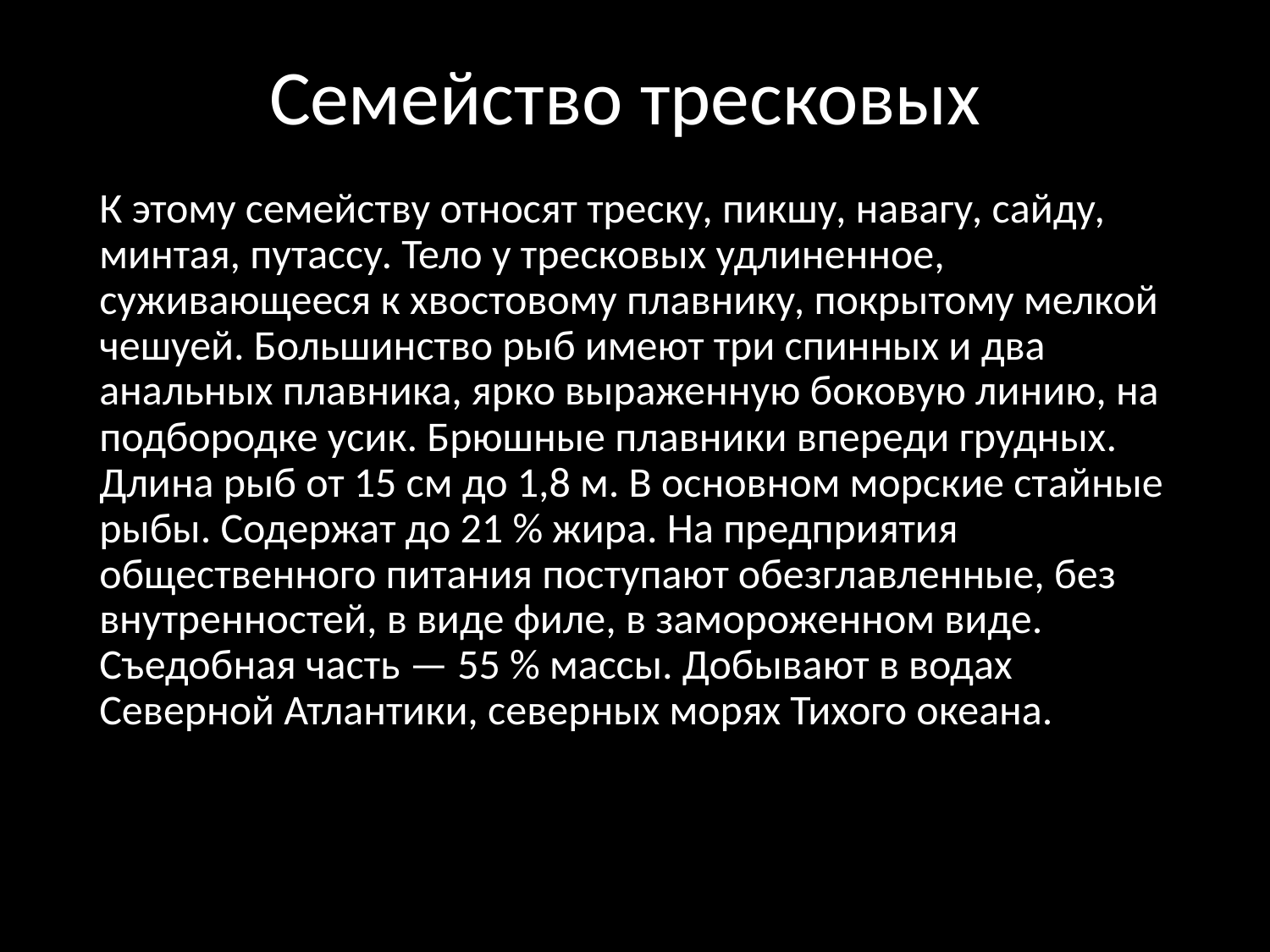

# Семейство тресковых
К этому семейству относят треску, пикшу, навагу, сайду, минтая, путассу. Тело у тресковых удлиненное, суживающееся к хвостовому плавнику, покрытому мелкой чешуей. Большинство рыб имеют три спинных и два анальных плавника, ярко выраженную боковую линию, на подбородке усик. Брюшные плавники впереди грудных. Длина рыб от 15 см до 1,8 м. В основном морские стайные рыбы. Содержат до 21 % жира. На предприятия общественного питания поступают обезглавленные, без внутренностей, в виде филе, в замороженном виде. Съедобная часть — 55 % массы. Добывают в водах Северной Атлантики, северных морях Тихого океана.